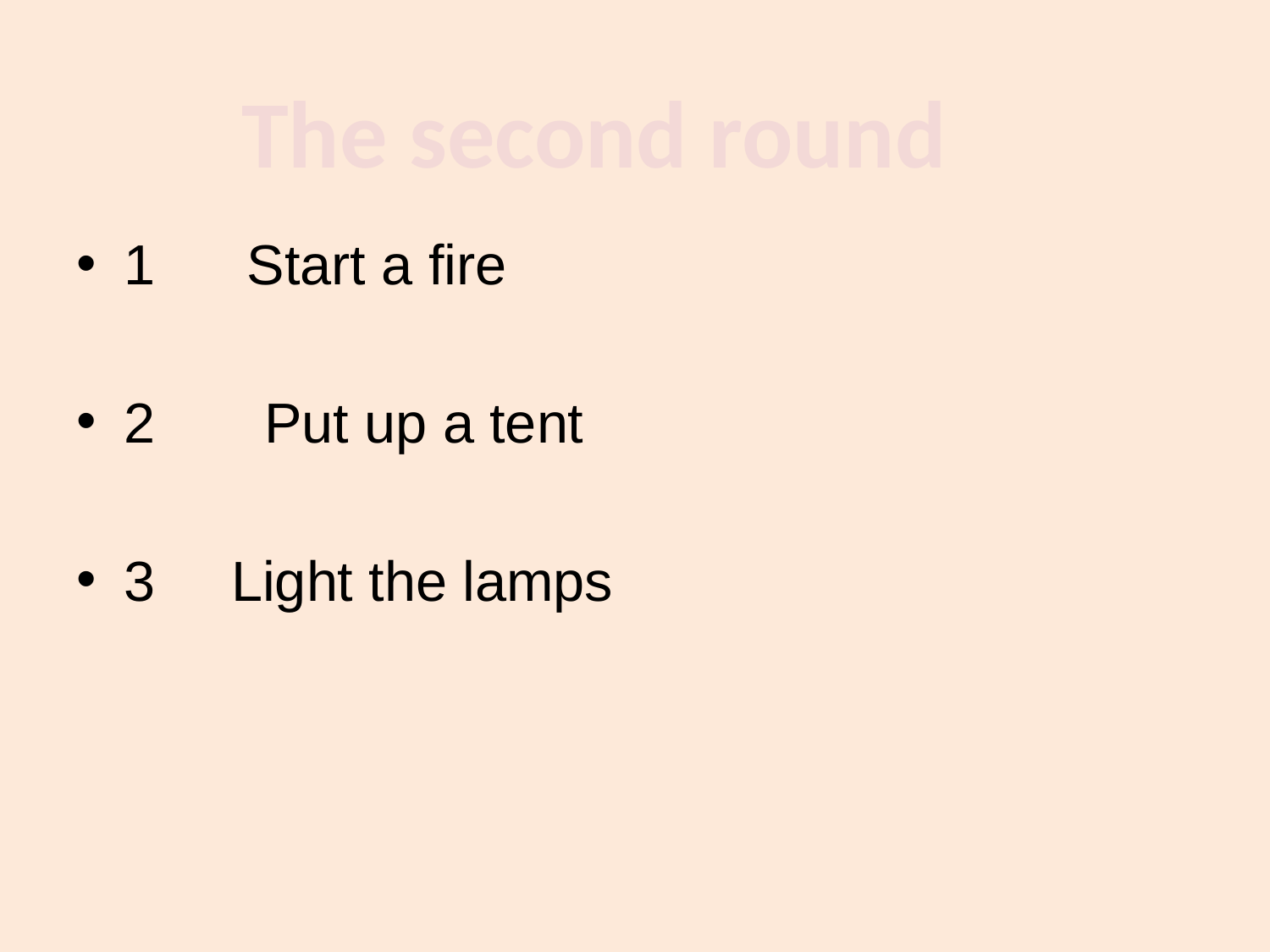

#
The second round
1       Start a fire

2       Put up a tent

3      Light the lamps